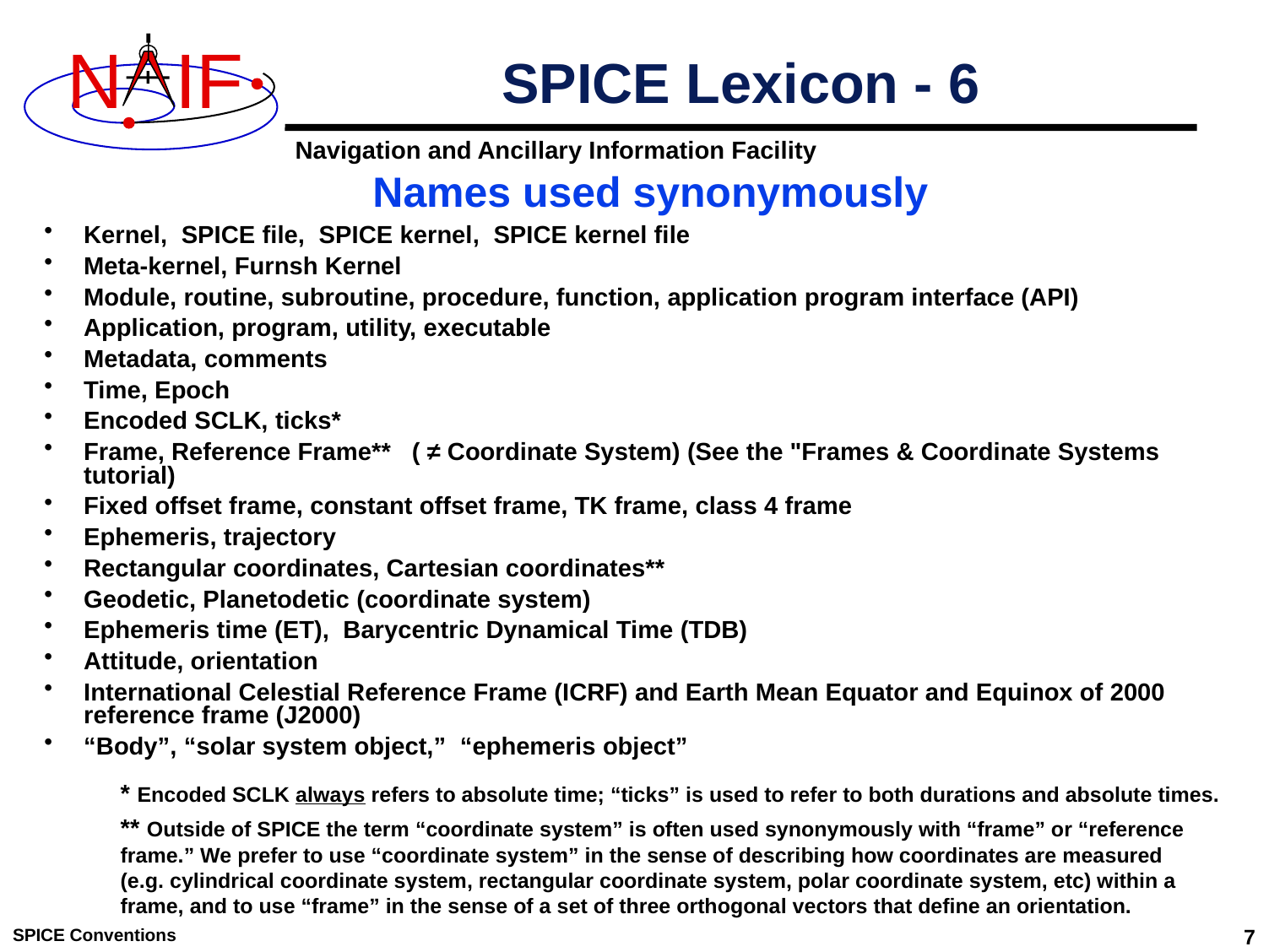

# SPICE Lexicon - 6
Names used synonymously
Kernel,  SPICE file,  SPICE kernel,  SPICE kernel file
Meta-kernel, Furnsh Kernel
Module, routine, subroutine, procedure, function, application program interface (API)
Application, program, utility, executable
Metadata, comments
Time, Epoch
Encoded SCLK, ticks*
Frame, Reference Frame**   ( ≠ Coordinate System) (See the "Frames & Coordinate Systems tutorial)
Fixed offset frame, constant offset frame, TK frame, class 4 frame
Ephemeris, trajectory
Rectangular coordinates, Cartesian coordinates**
Geodetic, Planetodetic (coordinate system)
Ephemeris time (ET),  Barycentric Dynamical Time (TDB)
Attitude, orientation
International Celestial Reference Frame (ICRF) and Earth Mean Equator and Equinox of 2000 reference frame (J2000)
“Body”, “solar system object,”  “ephemeris object”
* Encoded SCLK always refers to absolute time; “ticks” is used to refer to both durations and absolute times.
** Outside of SPICE the term “coordinate system” is often used synonymously with “frame” or “reference frame.” We prefer to use “coordinate system” in the sense of describing how coordinates are measured (e.g. cylindrical coordinate system, rectangular coordinate system, polar coordinate system, etc) within a frame, and to use “frame” in the sense of a set of three orthogonal vectors that define an orientation.
SPICE Conventions
7